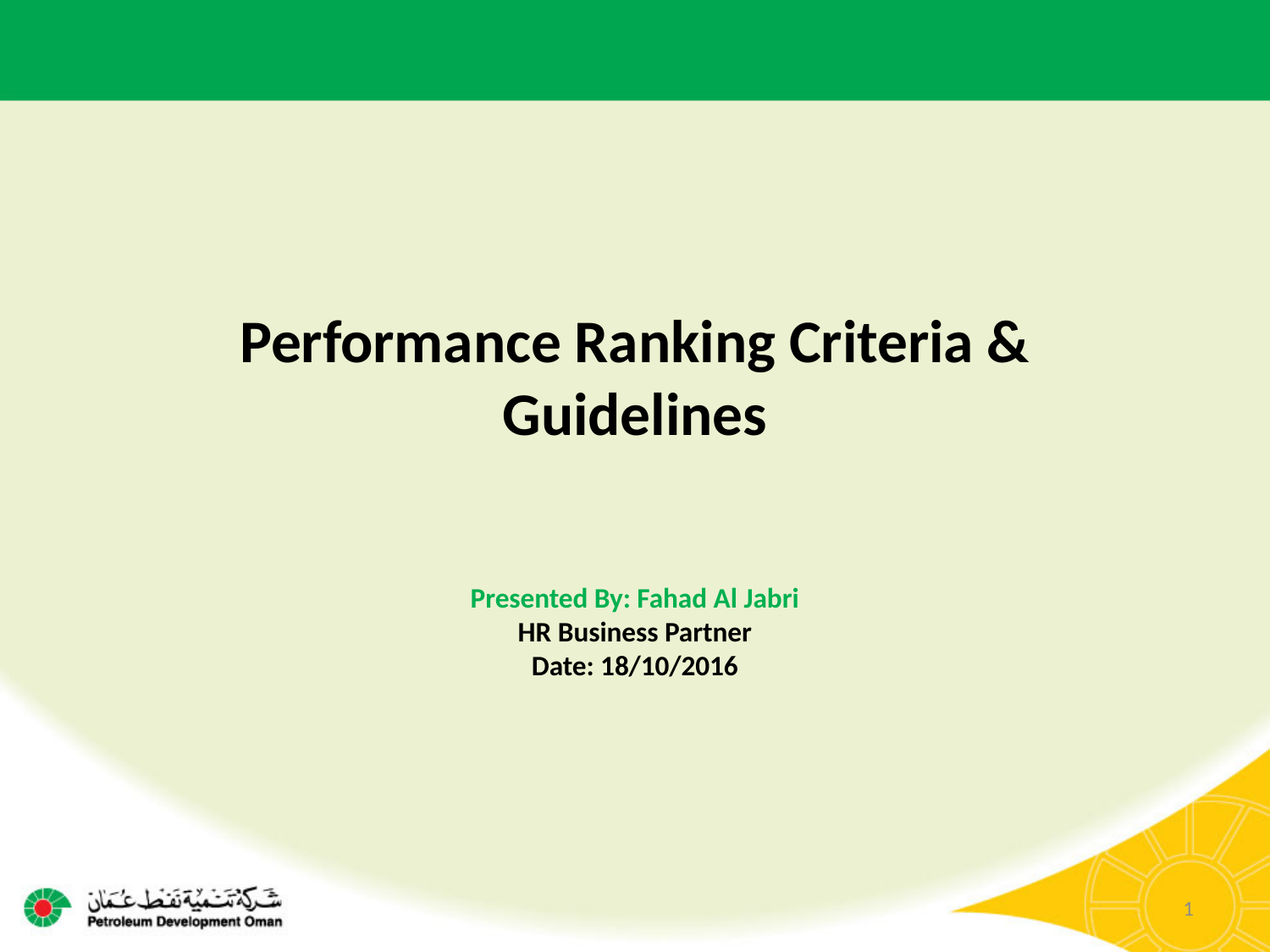

# Performance Ranking Criteria & Guidelines
Presented By: Fahad Al Jabri
HR Business Partner
Date: 18/10/2016
1